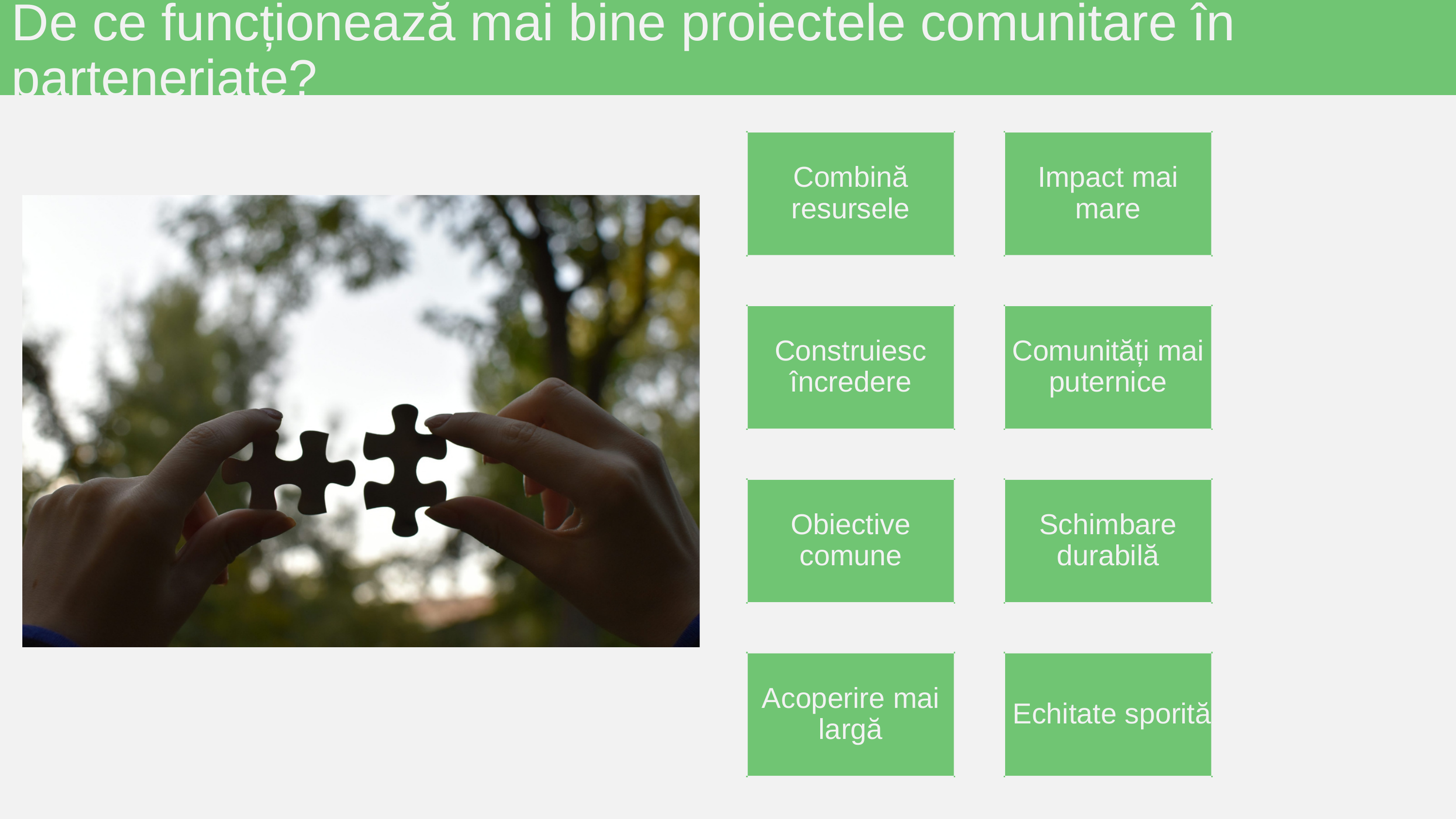

De ce funcționează mai bine proiectele comunitare în parteneriate?

Combină resursele

Impact mai mare

Construiesc încredere

Comunități mai puternice

Obiective comune

Schimbare durabilă

Acoperire mai largă

 Echitate sporită